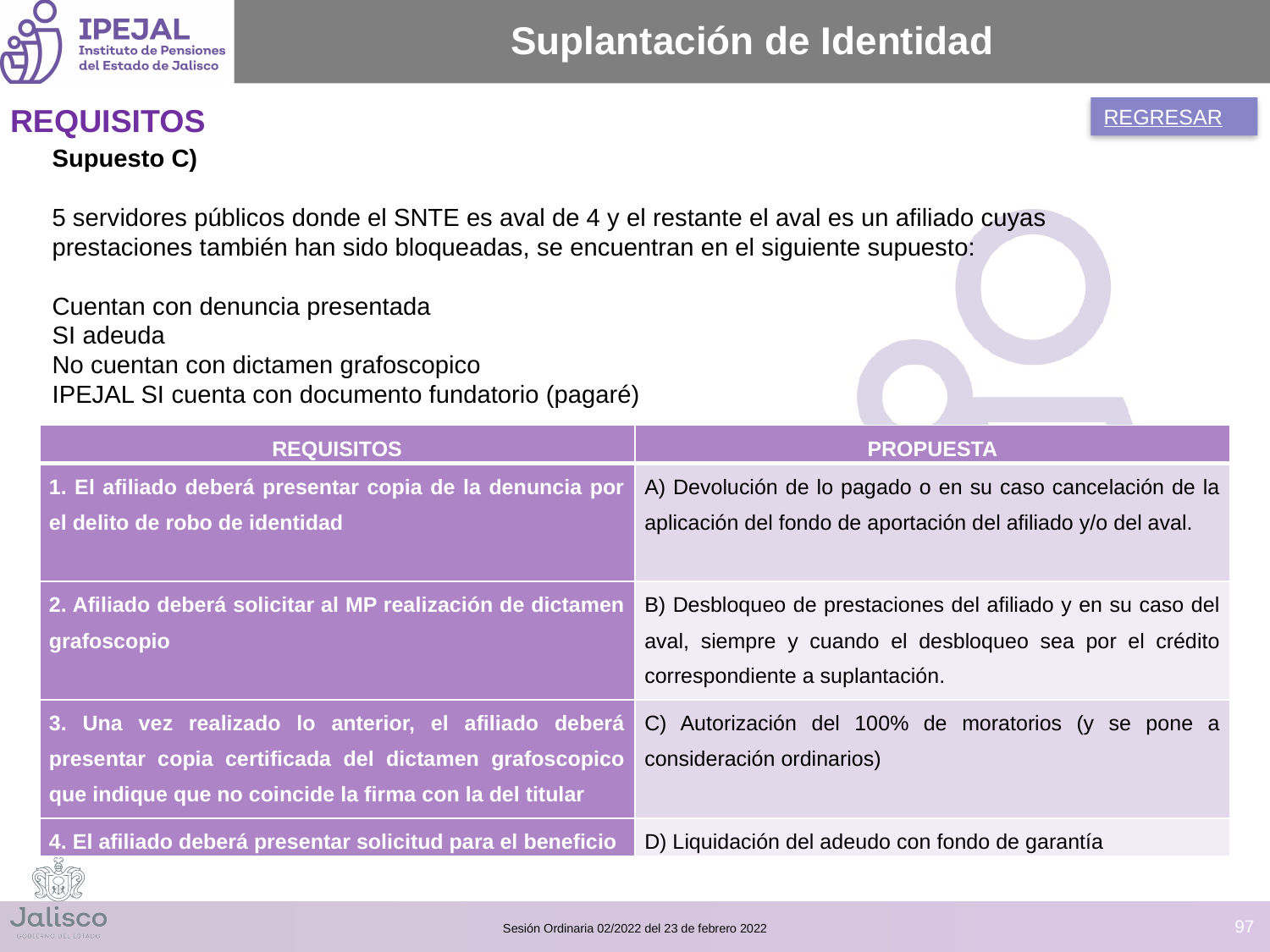

# Suplantación de Identidad
REQUISITOS
REGRESAR
Supuesto C)

5 servidores públicos donde el SNTE es aval de 4 y el restante el aval es un afiliado cuyas prestaciones también han sido bloqueadas, se encuentran en el siguiente supuesto:

Cuentan con denuncia presentada
SI adeuda
No cuentan con dictamen grafoscopico
IPEJAL SI cuenta con documento fundatorio (pagaré)

| REQUISITOS | PROPUESTA |
| --- | --- |
| 1. El afiliado deberá presentar copia de la denuncia por el delito de robo de identidad | A) Devolución de lo pagado o en su caso cancelación de la aplicación del fondo de aportación del afiliado y/o del aval. |
| 2. Afiliado deberá solicitar al MP realización de dictamen grafoscopio | B) Desbloqueo de prestaciones del afiliado y en su caso del aval, siempre y cuando el desbloqueo sea por el crédito correspondiente a suplantación. |
| 3. Una vez realizado lo anterior, el afiliado deberá presentar copia certificada del dictamen grafoscopico que indique que no coincide la firma con la del titular | C) Autorización del 100% de moratorios (y se pone a consideración ordinarios) |
| 4. El afiliado deberá presentar solicitud para el beneficio | D) Liquidación del adeudo con fondo de garantía |
97
Sesión Ordinaria 02/2022 del 23 de febrero 2022